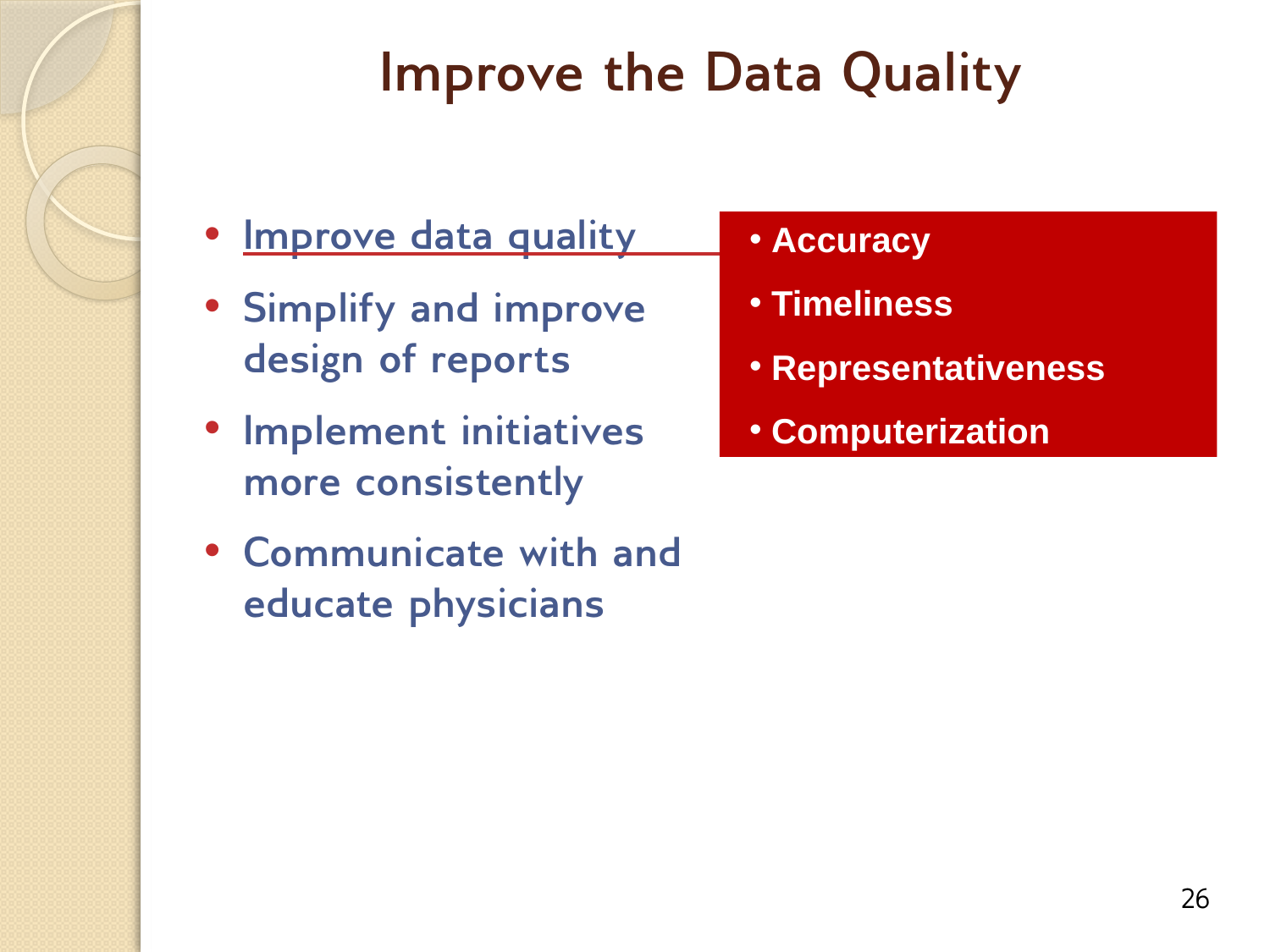

# Improve the Data Quality
Improve data quality
Simplify and improve design of reports
Implement initiatives more consistently
Communicate with and educate physicians
Accuracy
Timeliness
Representativeness
Computerization
26